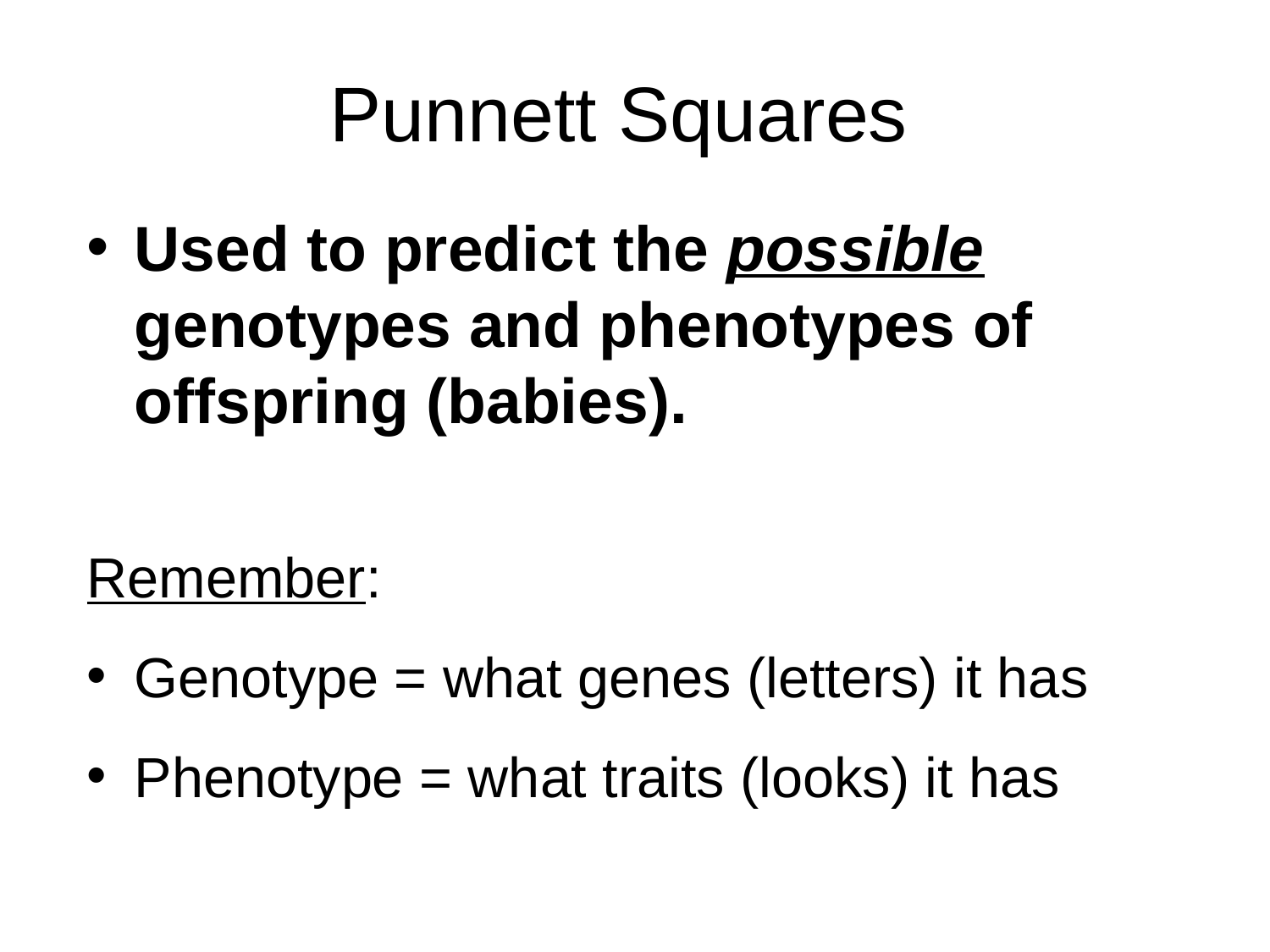

# Punnett Squares
Used to predict the possible genotypes and phenotypes of offspring (babies).

Remember:
Genotype = what genes (letters) it has
Phenotype = what traits (looks) it has